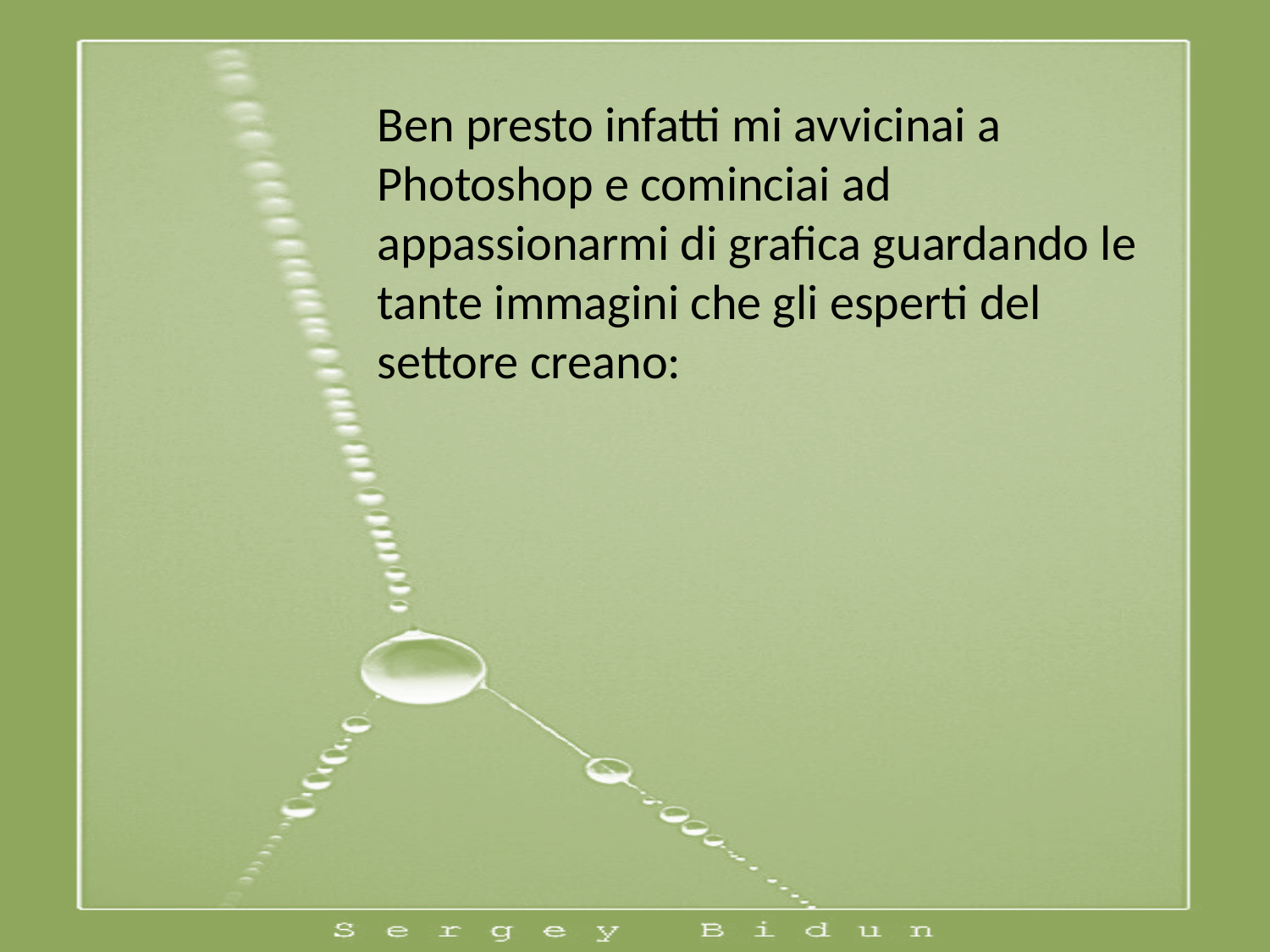

Ben presto infatti mi avvicinai a Photoshop e cominciai ad appassionarmi di grafica guardando le tante immagini che gli esperti del settore creano: